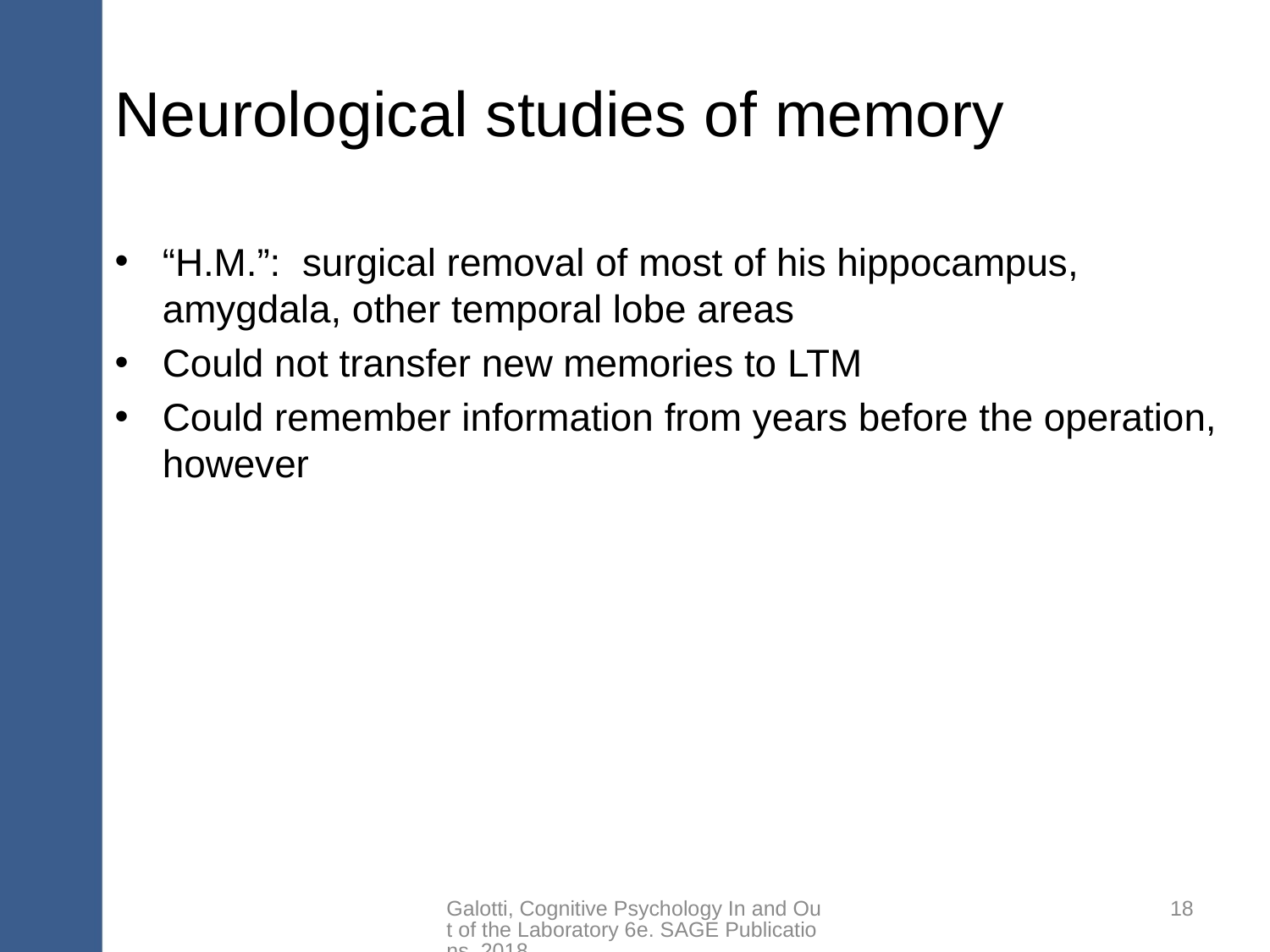

# Neurological studies of memory
“H.M.”:  surgical removal of most of his hippocampus, amygdala, other temporal lobe areas
Could not transfer new memories to LTM
Could remember information from years before the operation, however
Galotti, Cognitive Psychology In and Out of the Laboratory 6e. SAGE Publications, 2018.
18